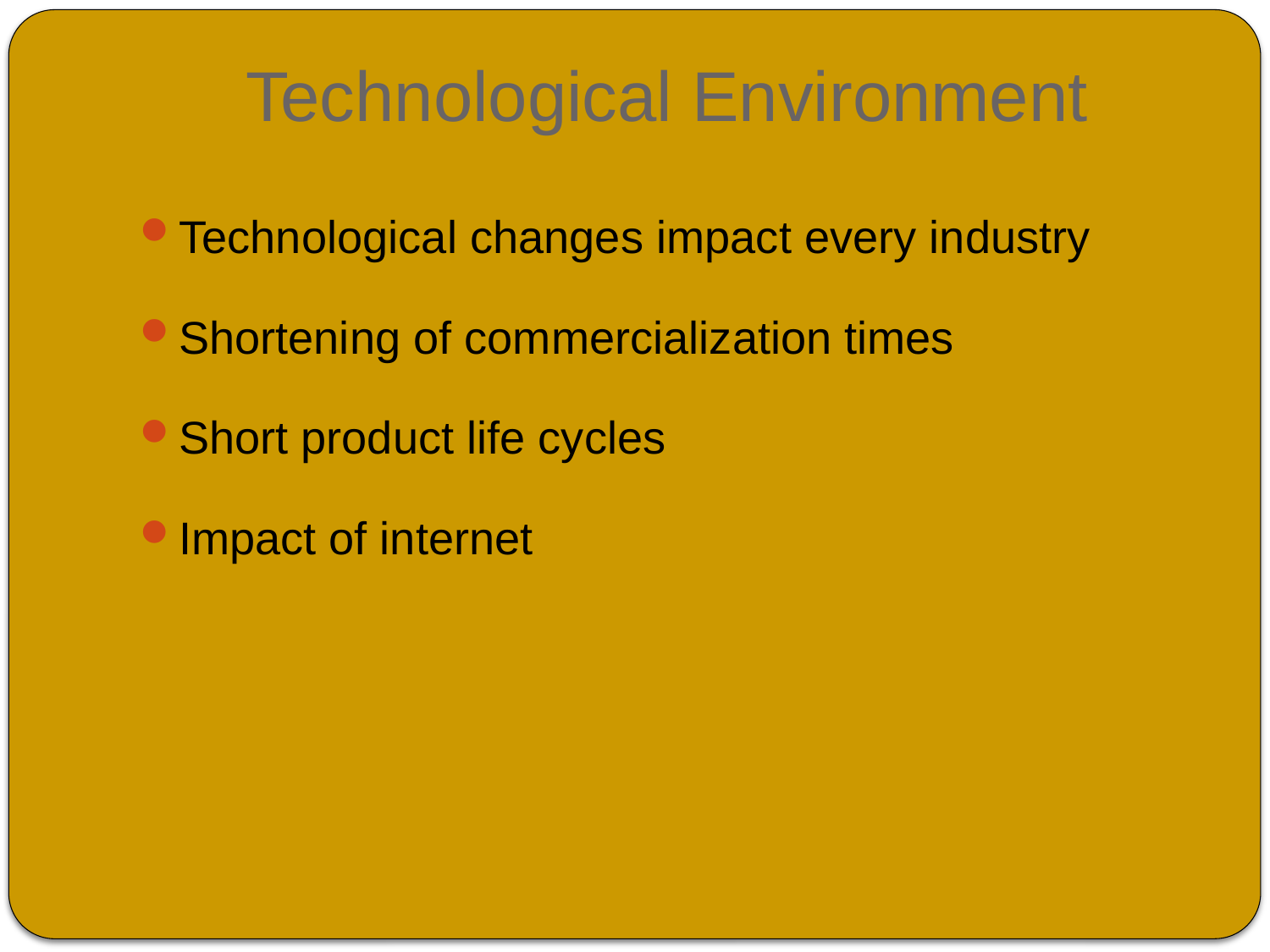

# Technological Environment
Technological changes impact every industry

Shortening of commercialization times

Short product life cycles

Impact of internet